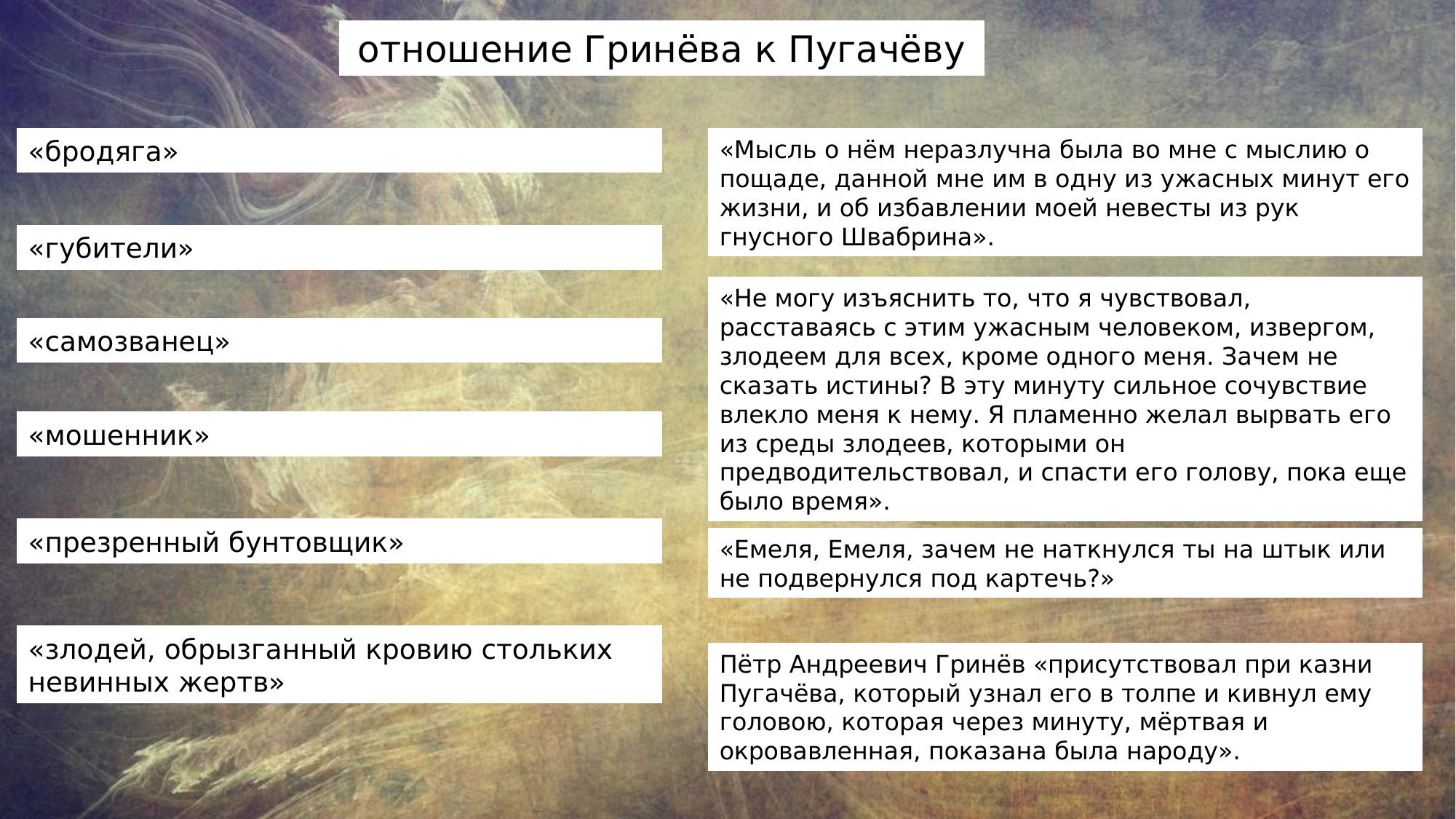

отношение Гринёва к Пугачёву
«бродяга»
«Мысль о нём неразлучна была во мне с мыслию о пощаде, данной мне им в одну из ужасных минут его жизни, и об избавлении моей невесты из рук гнусного Швабрина».
«губители»
«Не могу изъяснить то, что я чувствовал, расставаясь с этим ужасным человеком, извергом, злодеем для всех, кроме одного меня. Зачем не сказать истины? В эту минуту сильное сочувствие влекло меня к нему. Я пламенно желал вырвать его из среды злодеев, которыми он предводительствовал, и спасти его голову, пока еще было время».
«самозванец»
«мошенник»
«презренный бунтовщик»
«Емеля, Емеля, зачем не наткнулся ты на штык или не подвернулся под картечь?»
«злодей, обрызганный кровию стольких невинных жертв»
Пётр Андреевич Гринёв «присутствовал при казни Пугачёва, который узнал его в толпе и кивнул ему головою, которая через минуту, мёртвая и окровавленная, показана была народу».